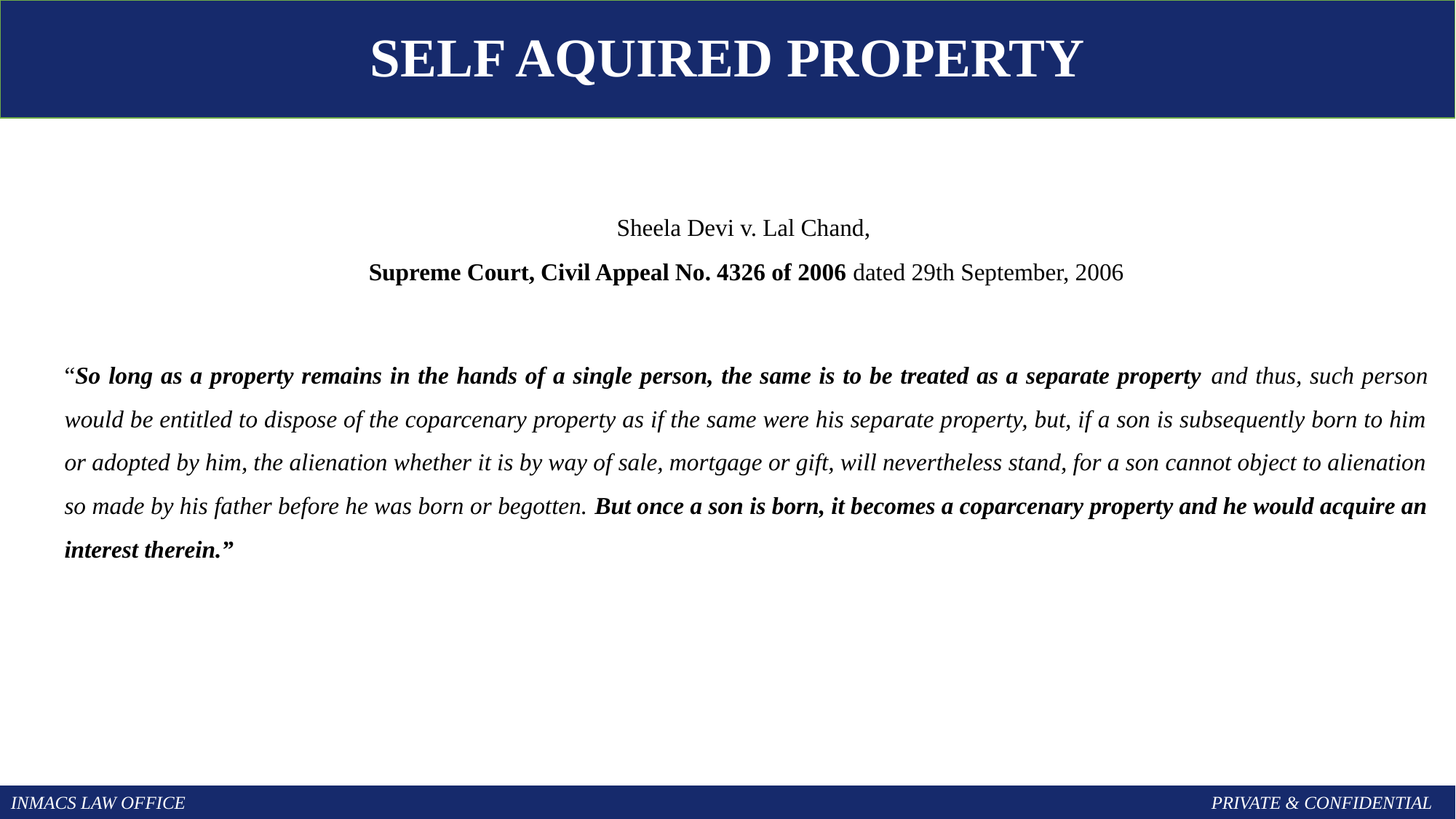

SELF AQUIRED PROPERTY
Sheela Devi v. Lal Chand,
Supreme Court, Civil Appeal No. 4326 of 2006 dated 29th September, 2006

“So long as a property remains in the hands of a single person, the same is to be treated as a separate property and thus, such person would be entitled to dispose of the coparcenary property as if the same were his separate property, but, if a son is subsequently born to him or adopted by him, the alienation whether it is by way of sale, mortgage or gift, will nevertheless stand, for a son cannot object to alienation so made by his father before he was born or begotten. But once a son is born, it becomes a coparcenary property and he would acquire an interest therein.”
INMACS LAW OFFICE										PRIVATE & CONFIDENTIAL